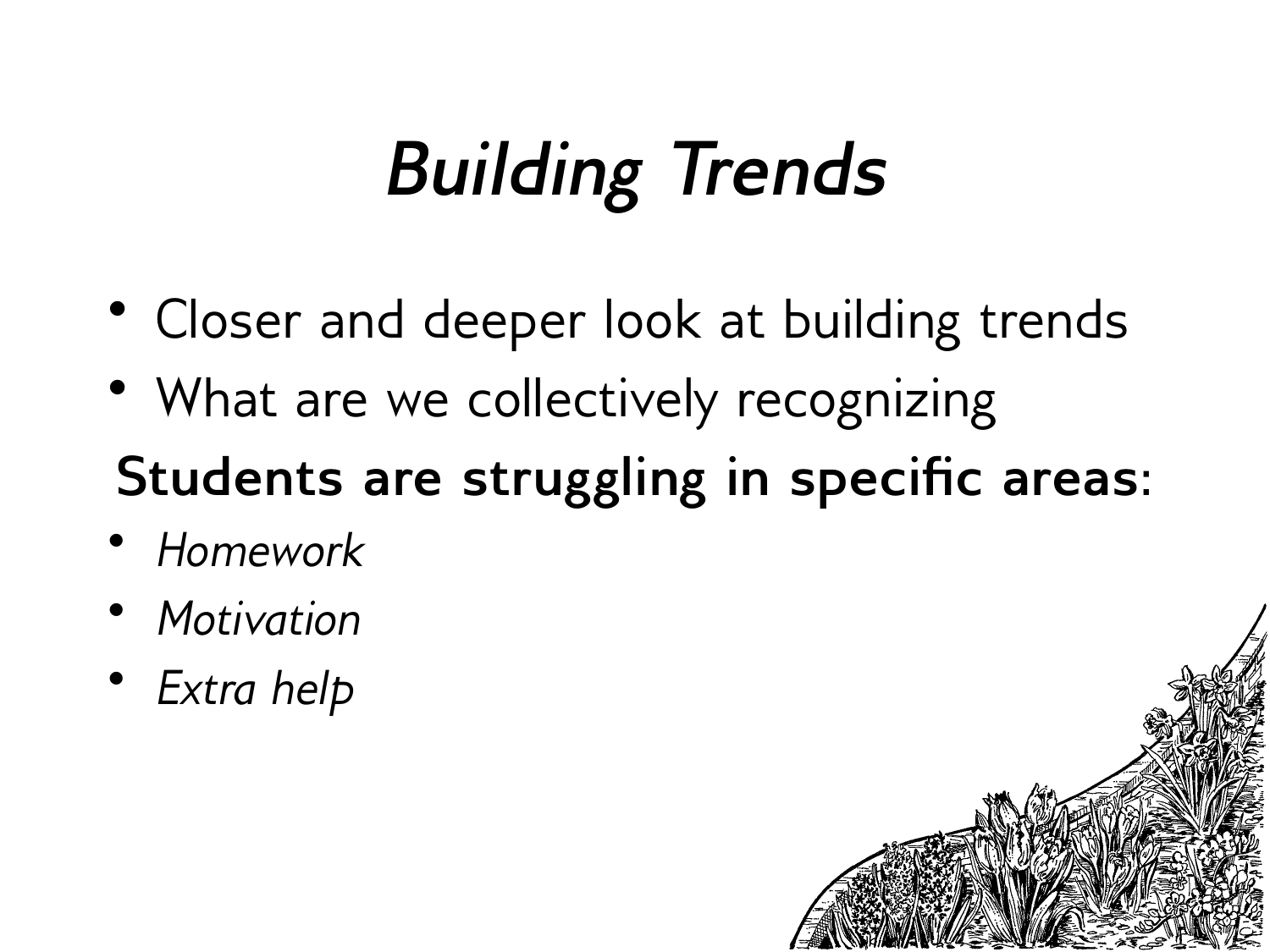

# Building Trends
Closer and deeper look at building trends
What are we collectively recognizing
Students are struggling in specific areas:
Homework
Motivation
Extra help